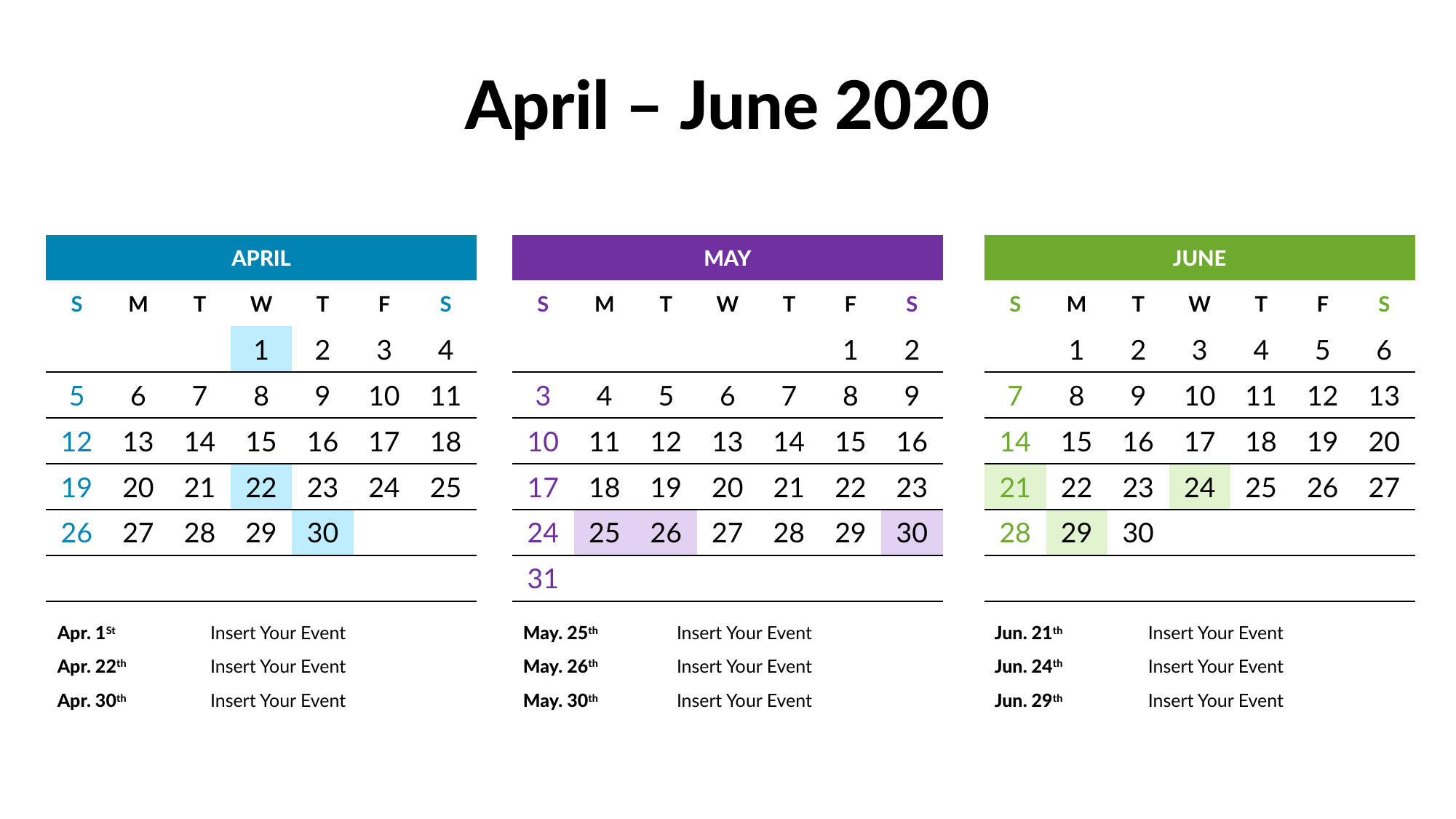

# April – June 2020
| APRIL |  |  |  |  |  |  |
| --- | --- | --- | --- | --- | --- | --- |
| S | M | T | W | T | F | S |
|  |  |  | 1 | 2 | 3 | 4 |
| 5 | 6 | 7 | 8 | 9 | 10 | 11 |
| 12 | 13 | 14 | 15 | 16 | 17 | 18 |
| 19 | 20 | 21 | 22 | 23 | 24 | 25 |
| 26 | 27 | 28 | 29 | 30 |  |  |
|  |  |  |  |  |  |  |
| MAY |  |  |  |  |  |  |
| --- | --- | --- | --- | --- | --- | --- |
| S | M | T | W | T | F | S |
|  |  |  |  |  | 1 | 2 |
| 3 | 4 | 5 | 6 | 7 | 8 | 9 |
| 10 | 11 | 12 | 13 | 14 | 15 | 16 |
| 17 | 18 | 19 | 20 | 21 | 22 | 23 |
| 24 | 25 | 26 | 27 | 28 | 29 | 30 |
| 31 |  |  |  |  |  |  |
| JUNE |  |  |  |  |  |  |
| --- | --- | --- | --- | --- | --- | --- |
| S | M | T | W | T | F | S |
|  | 1 | 2 | 3 | 4 | 5 | 6 |
| 7 | 8 | 9 | 10 | 11 | 12 | 13 |
| 14 | 15 | 16 | 17 | 18 | 19 | 20 |
| 21 | 22 | 23 | 24 | 25 | 26 | 27 |
| 28 | 29 | 30 |  |  |  |  |
|  |  |  |  |  |  |  |
Apr. 1St
Insert Your Event
May. 25th
Insert Your Event
Jun. 21th
Insert Your Event
Apr. 22th
Insert Your Event
May. 26th
Insert Your Event
Jun. 24th
Insert Your Event
Apr. 30th
Insert Your Event
May. 30th
Insert Your Event
Jun. 29th
Insert Your Event